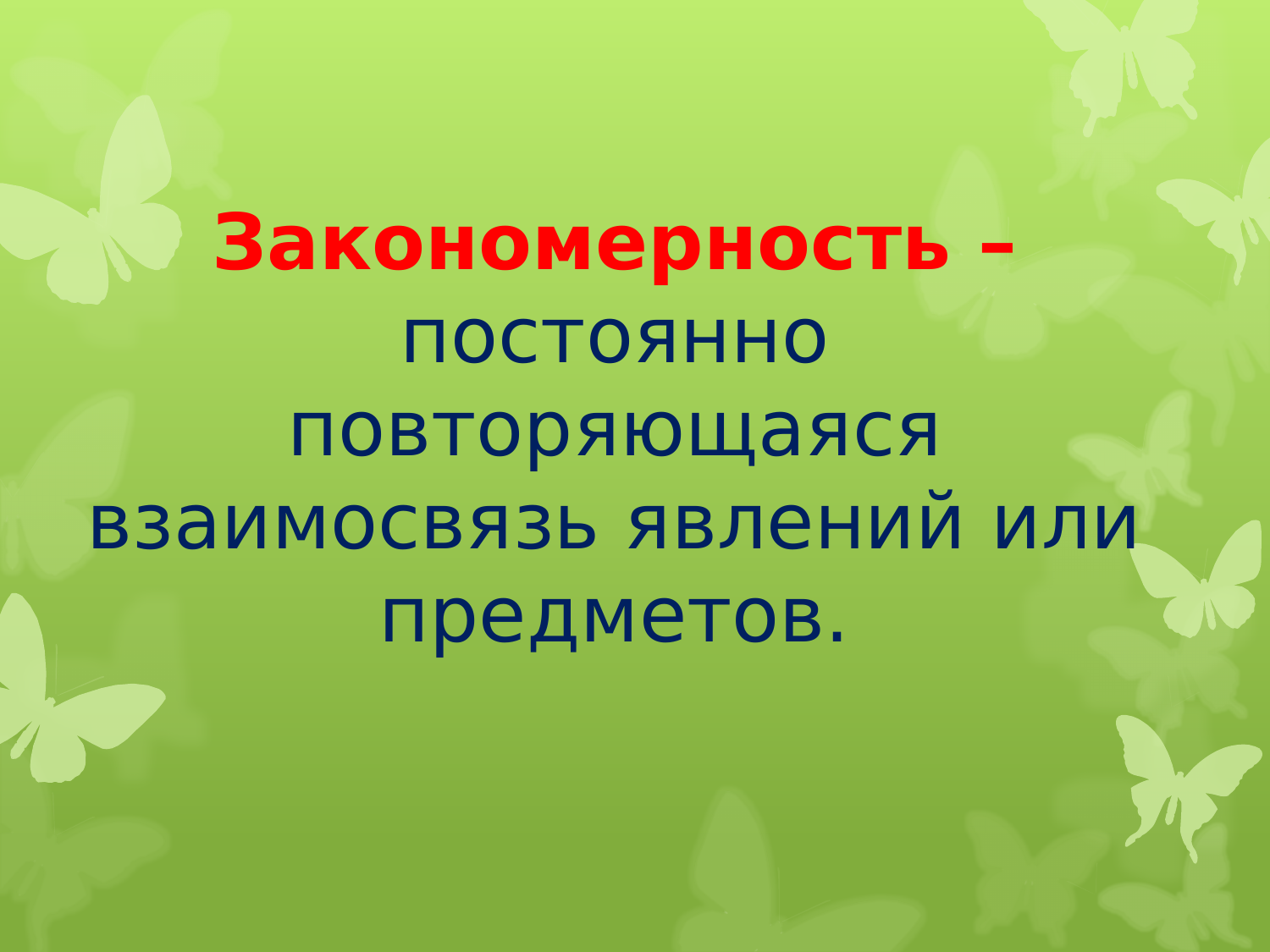

# Закономерность – постоянно повторяющаяся взаимосвязь явлений или предметов.